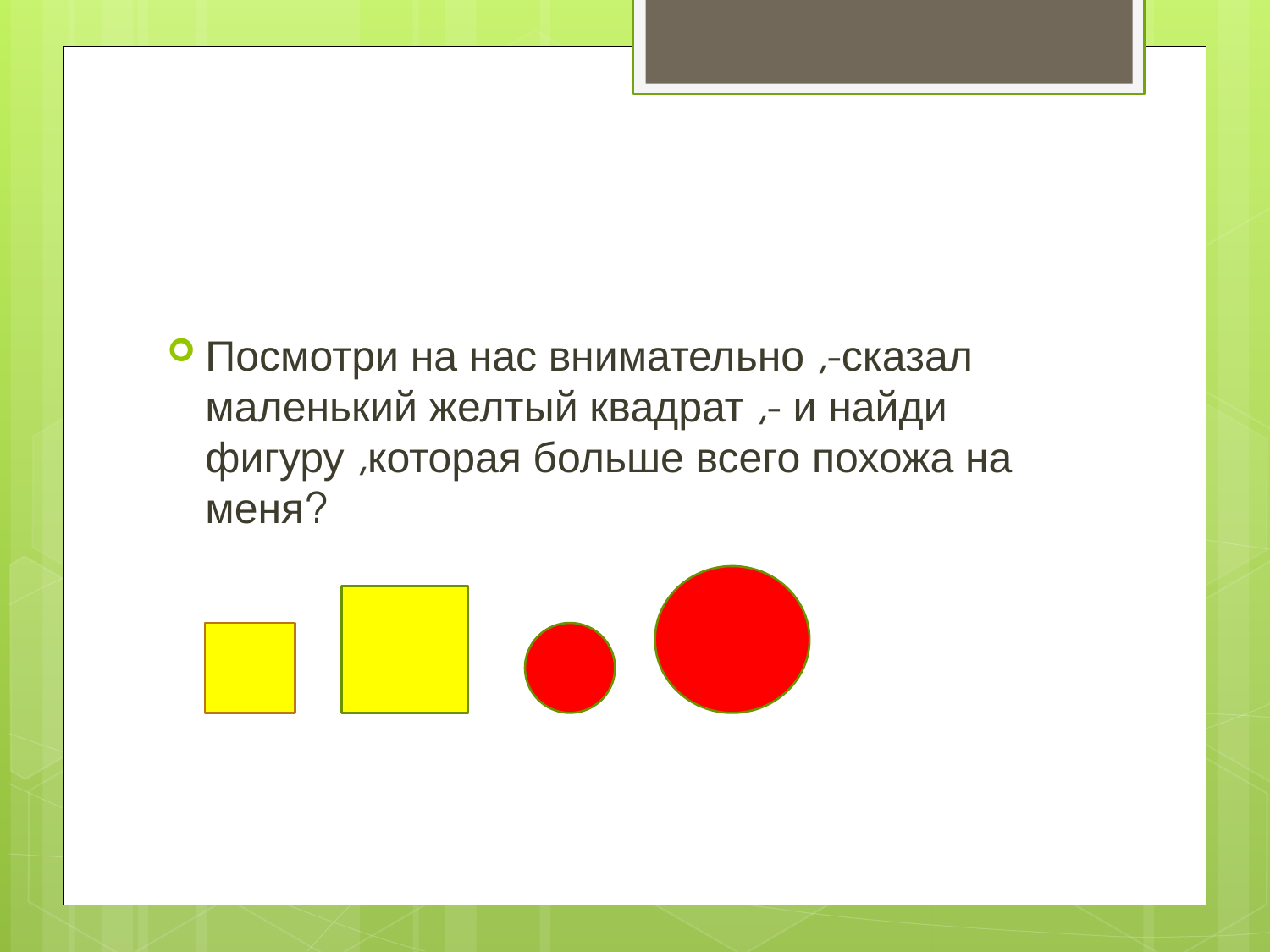

#
Посмотри на нас внимательно ,-сказал маленький желтый квадрат ,- и найди фигуру ,которая больше всего похожа на меня?